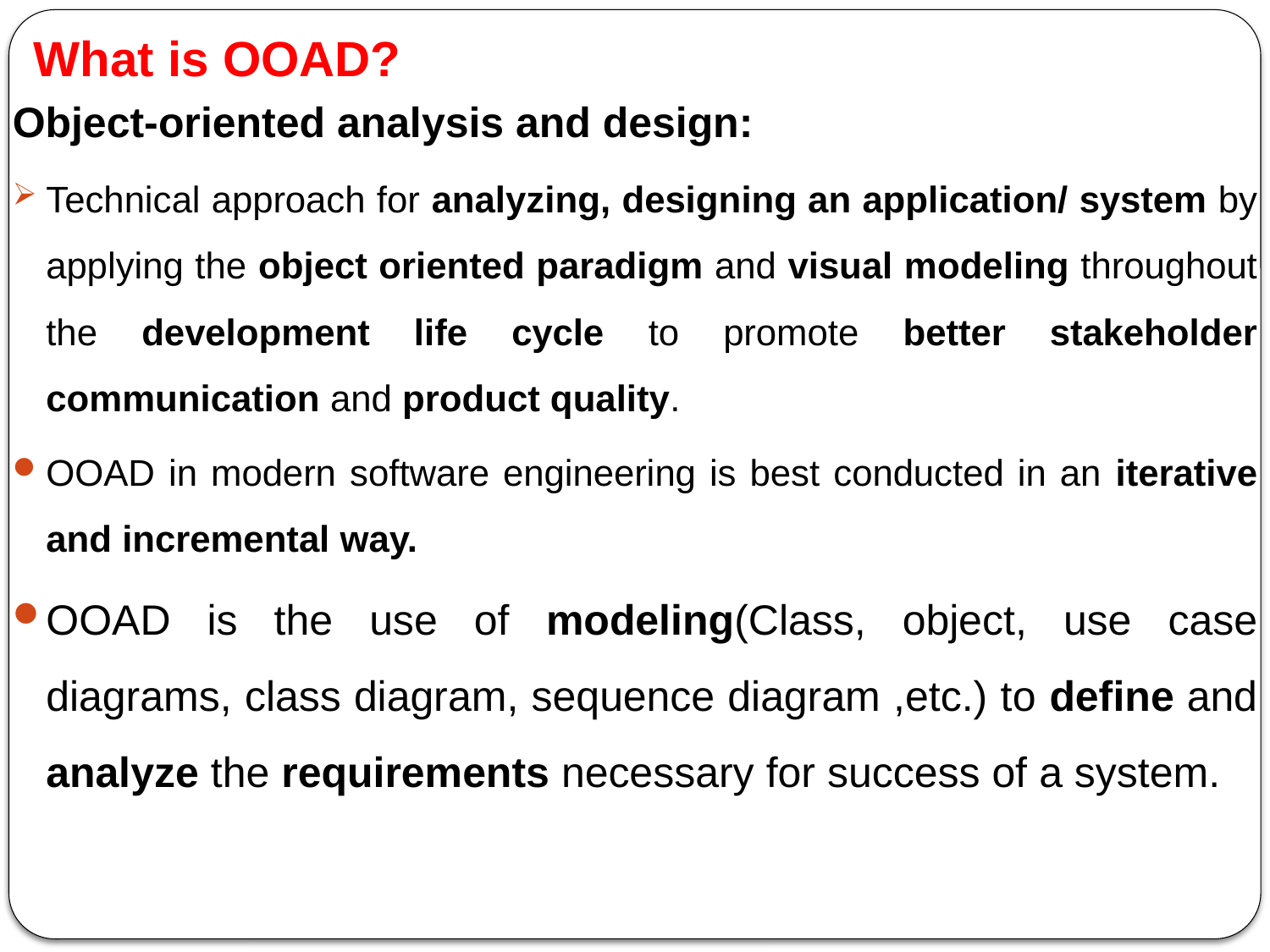

# What is OOAD?
Object-oriented analysis and design:
Technical approach for analyzing, designing an application/ system by applying the object oriented paradigm and visual modeling throughout the development life cycle to promote better stakeholder communication and product quality.
OOAD in modern software engineering is best conducted in an iterative and incremental way.
OOAD is the use of modeling(Class, object, use case diagrams, class diagram, sequence diagram ,etc.) to define and analyze the requirements necessary for success of a system.